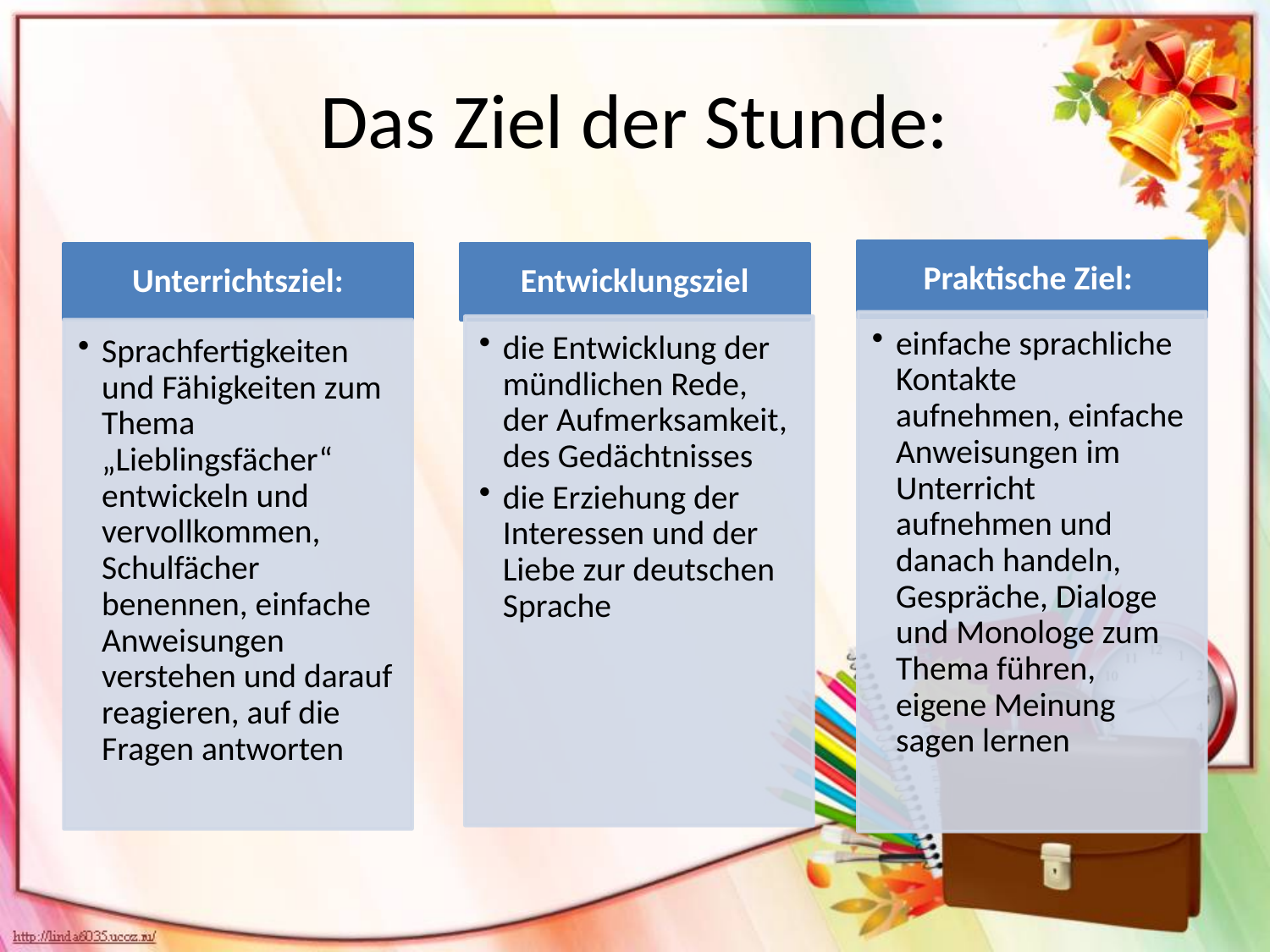

# Das Ziel der Stunde:
Unterrichtsziel:
Sprachfertigkeiten und Fähigkeiten zum Thema „Lieblingsfächer“ entwickeln und vervollkommen, Schulfächer benennen, einfache Anweisungen verstehen und darauf reagieren, auf die Fragen antworten
Entwicklungsziel
die Entwicklung der mündlichen Rede, der Aufmerksamkeit, des Gedächtnisses
die Erziehung der Interessen und der Liebe zur deutschen Sprache
Praktische Ziel:
einfache sprachliche Kontakte aufnehmen, einfache Anweisungen im Unterricht aufnehmen und danach handeln, Gespräche, Dialoge und Monologe zum Thema führen, eigene Meinung sagen lernen